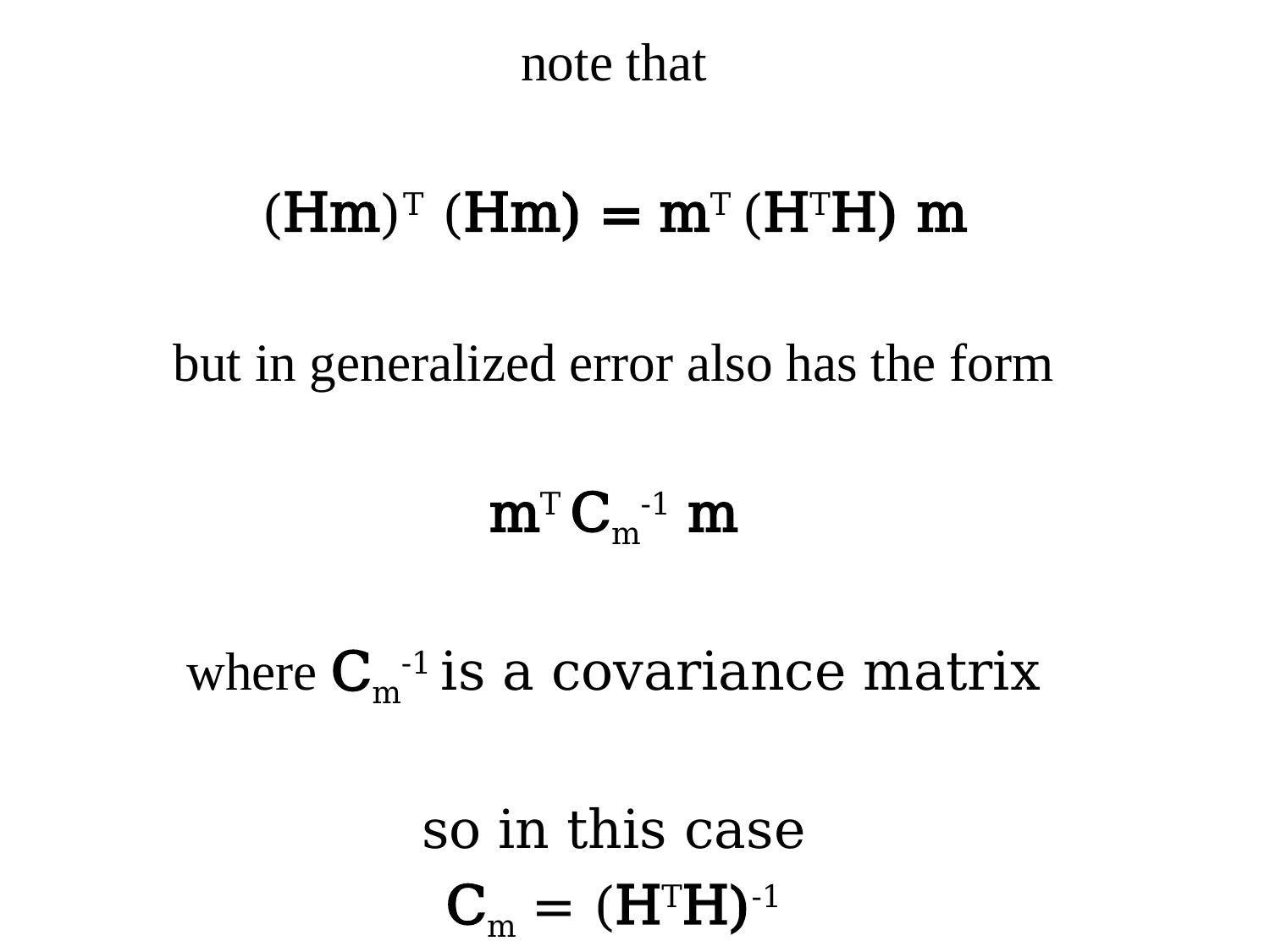

note that

(Hm)T (Hm) = mT (HTH) m

but in generalized error also has the form

mT Cm-1 m

where Cm-1 is a covariance matrix

so in this case
Cm = (HTH)-1